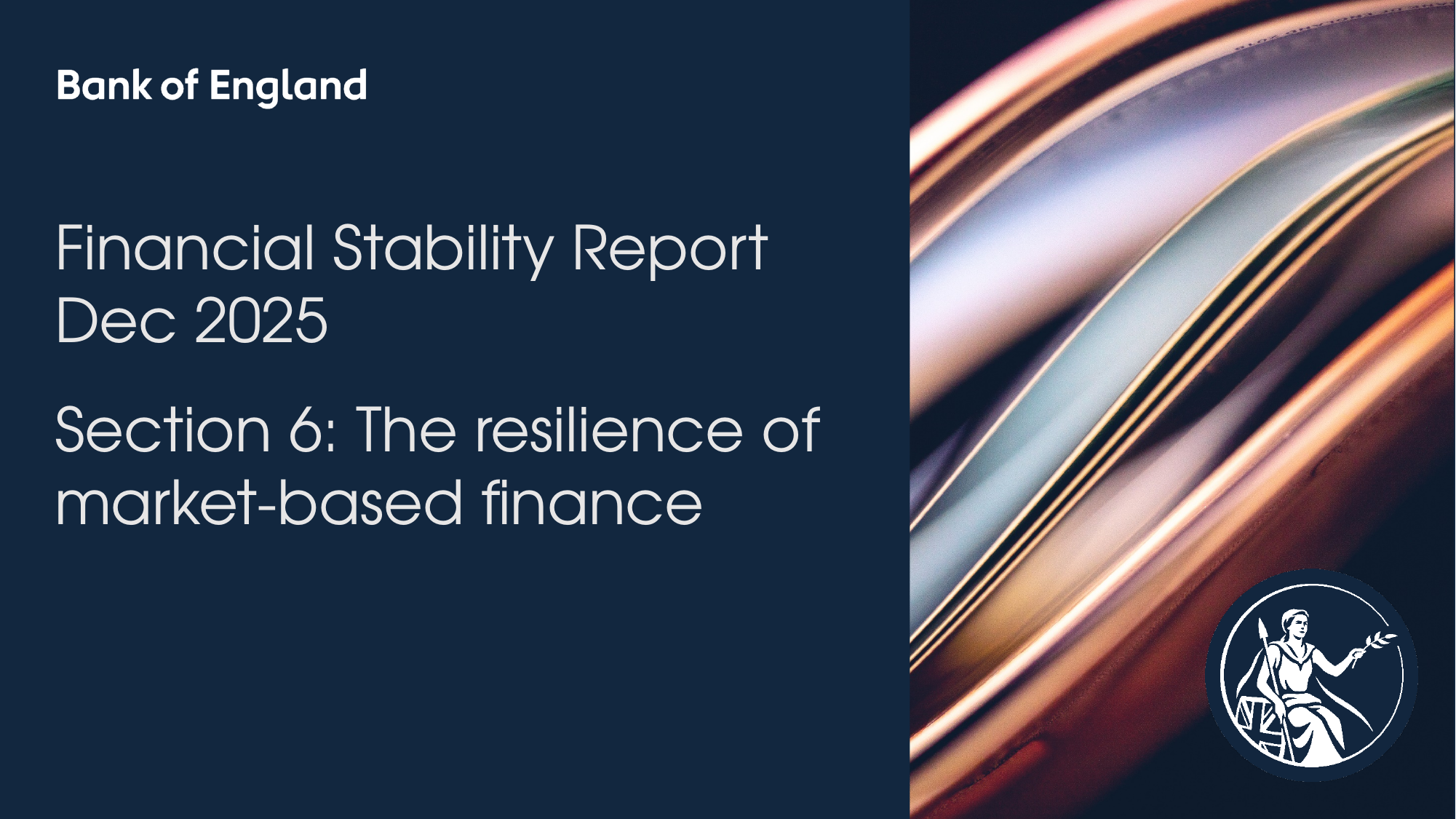

Financial Stability Report
Dec 2025
Section 6: The resilience of market-based finance